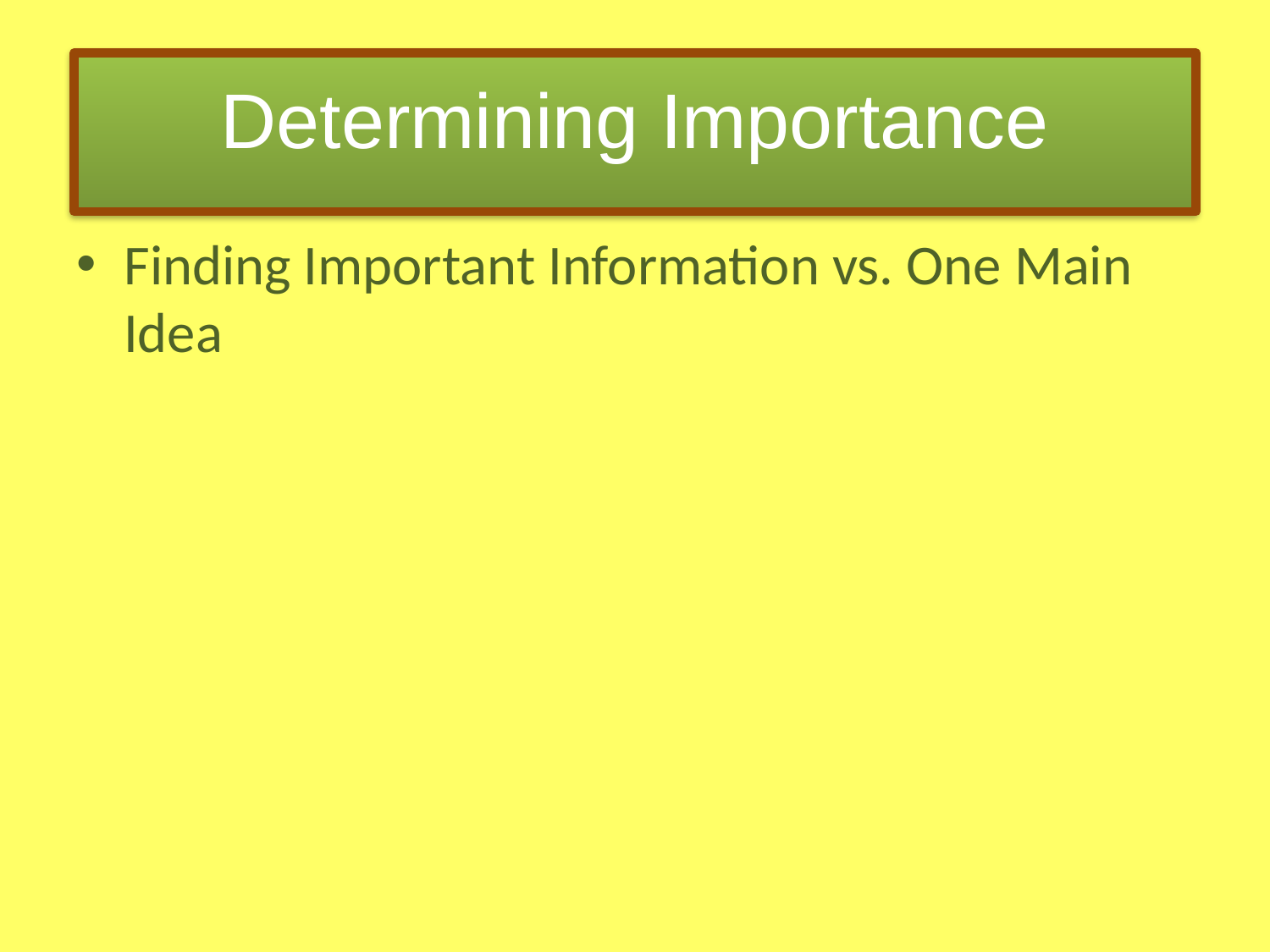

# Determining Importance

Finding Important Information vs. One Main Idea